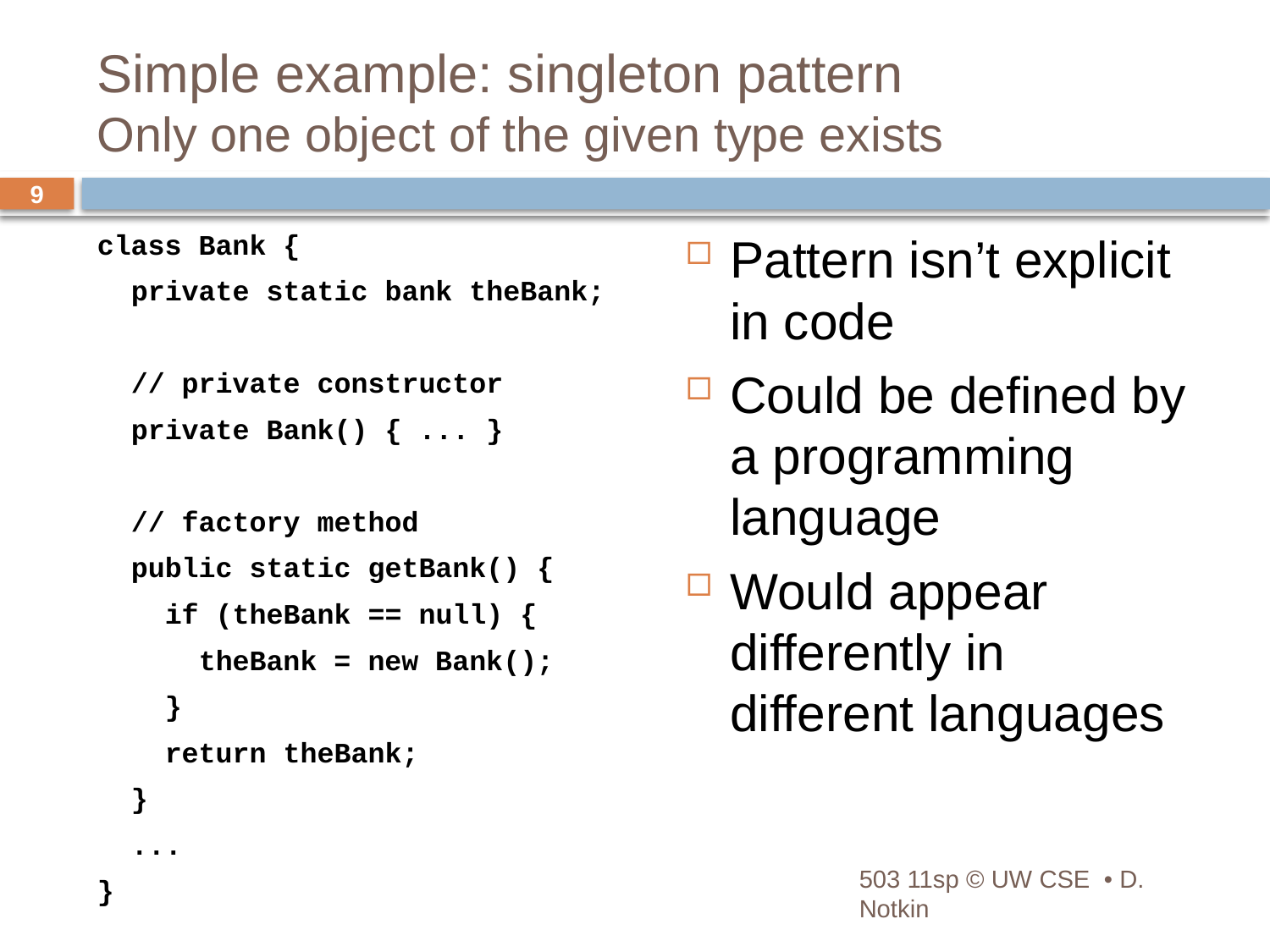

# Simple example: singleton pattern Only one object of the given type exists
9
class Bank {
  private static bank theBank;

  // private constructor
  private Bank() { ... }

  // factory method
  public static getBank() {
    if (theBank == null) {
      theBank = new Bank();
    }
    return theBank;
  }
  ...
}
Pattern isn’t explicit in code
Could be defined by a programming language
Would appear differently in different languages
503 11sp © UW CSE  • D. Notkin